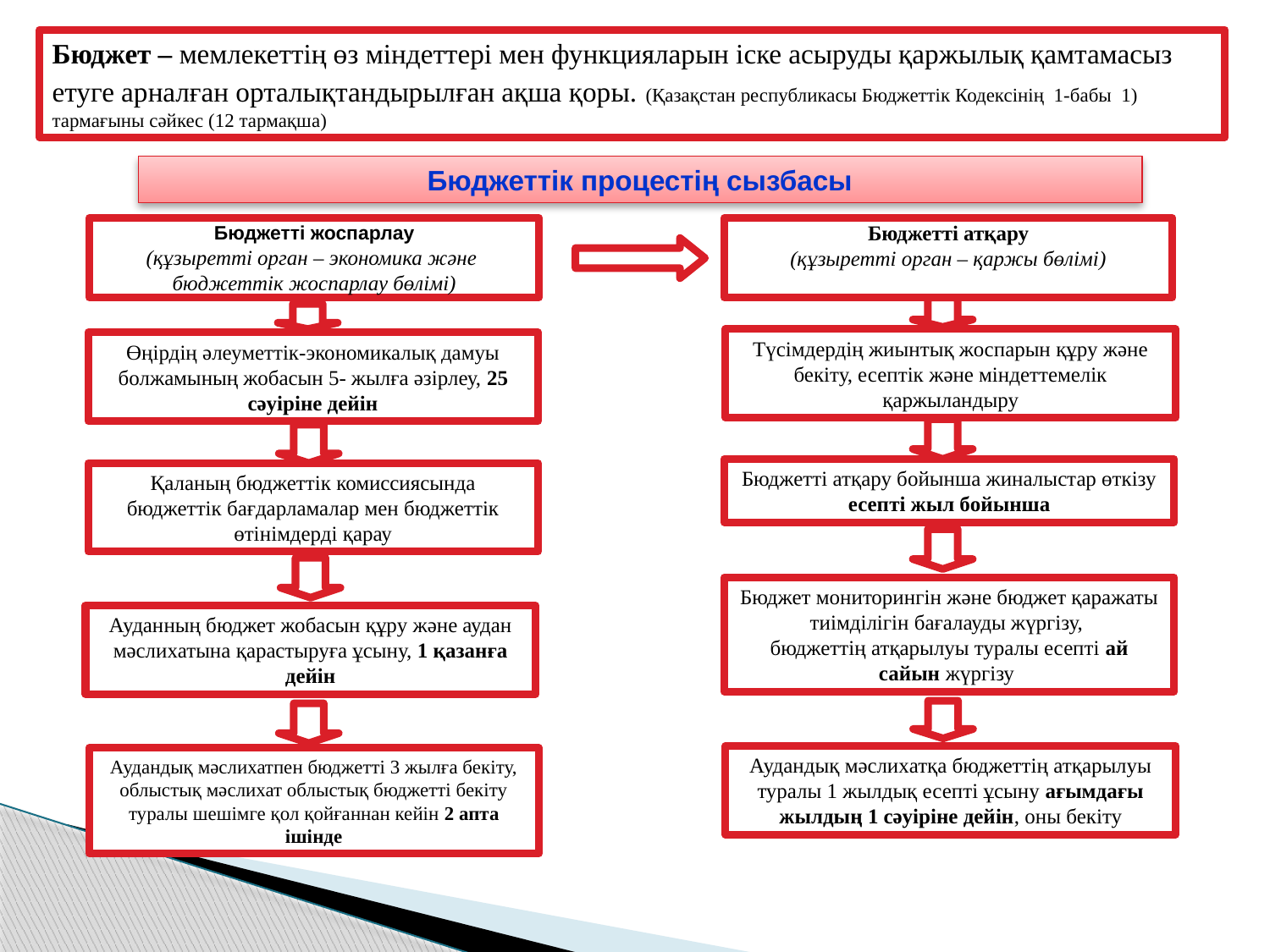

Бюджет – мемлекеттің өз міндеттері мен функцияларын іске асыруды қаржылық қамтамасыз етуге арналған орталықтандырылған ақша қоры. (Қазақстан республикасы Бюджеттік Кодексінің  1-бабы  1) тармағыны сәйкес (12 тармақша)
Бюджеттік процестің сызбасы
Бюджетті атқару
(құзыретті орган – қаржы бөлімі)

Бюджетті жоспарлау
(құзыретті орган – экономика және
бюджеттік жоспарлау бөлімі)

Түсімдердің жиынтық жоспарын құру және бекіту, есептік және міндеттемелік қаржыландыру
Өңірдің әлеуметтік-экономикалық дамуы болжамының жобасын 5- жылға әзірлеу, 25 сәуіріне дейін

Бюджетті атқару бойынша жиналыстар өткізу есепті жыл бойынша
Қаланың бюджеттік комиссиясында бюджеттік бағдарламалар мен бюджеттік өтінімдерді қарау

Бюджет мониторингін және бюджет қаражаты тиімділігін бағалауды жүргізу,
бюджеттің атқарылуы туралы есепті ай сайын жүргізу
Ауданның бюджет жобасын құру және аудан мәслихатына қарастыруға ұсыну, 1 қазанға дейін

Аудандық мәслихатқа бюджеттің атқарылуы туралы 1 жылдық есепті ұсыну ағымдағы жылдың 1 сәуіріне дейін, оны бекіту
Аудандық мәслихатпен бюджетті 3 жылға бекіту, облыстық мәслихат облыстық бюджетті бекіту туралы шешімге қол қойғаннан кейін 2 апта ішінде